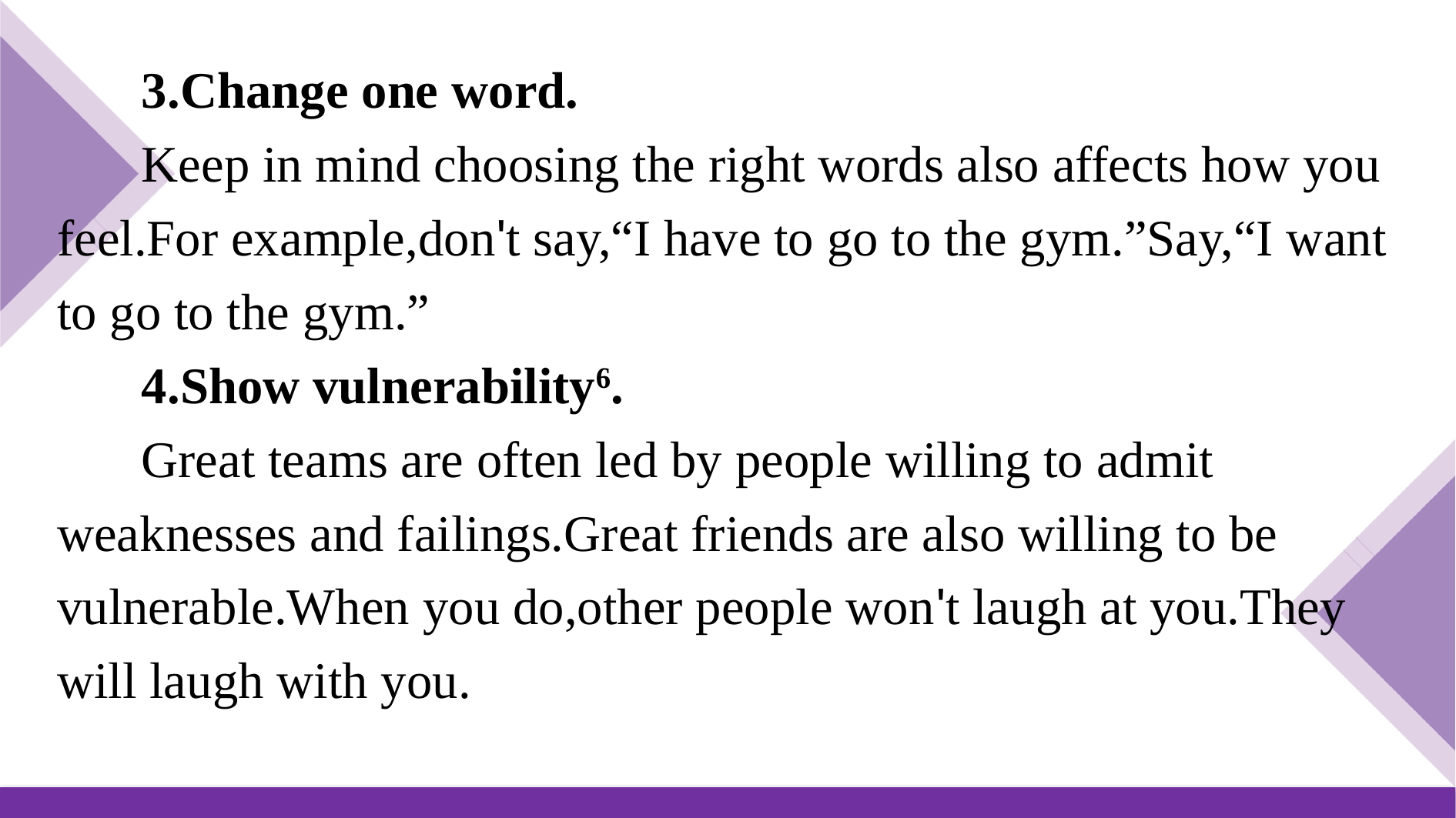

3.Change one word.
Keep in mind choosing the right words also affects how you feel.For example,don't say,“I have to go to the gym.”Say,“I want to go to the gym.”
4.Show vulnerability6.
Great teams are often led by people willing to admit weaknesses and failings.Great friends are also willing to be vulnerable.When you do,other people won't laugh at you.They will laugh with you.